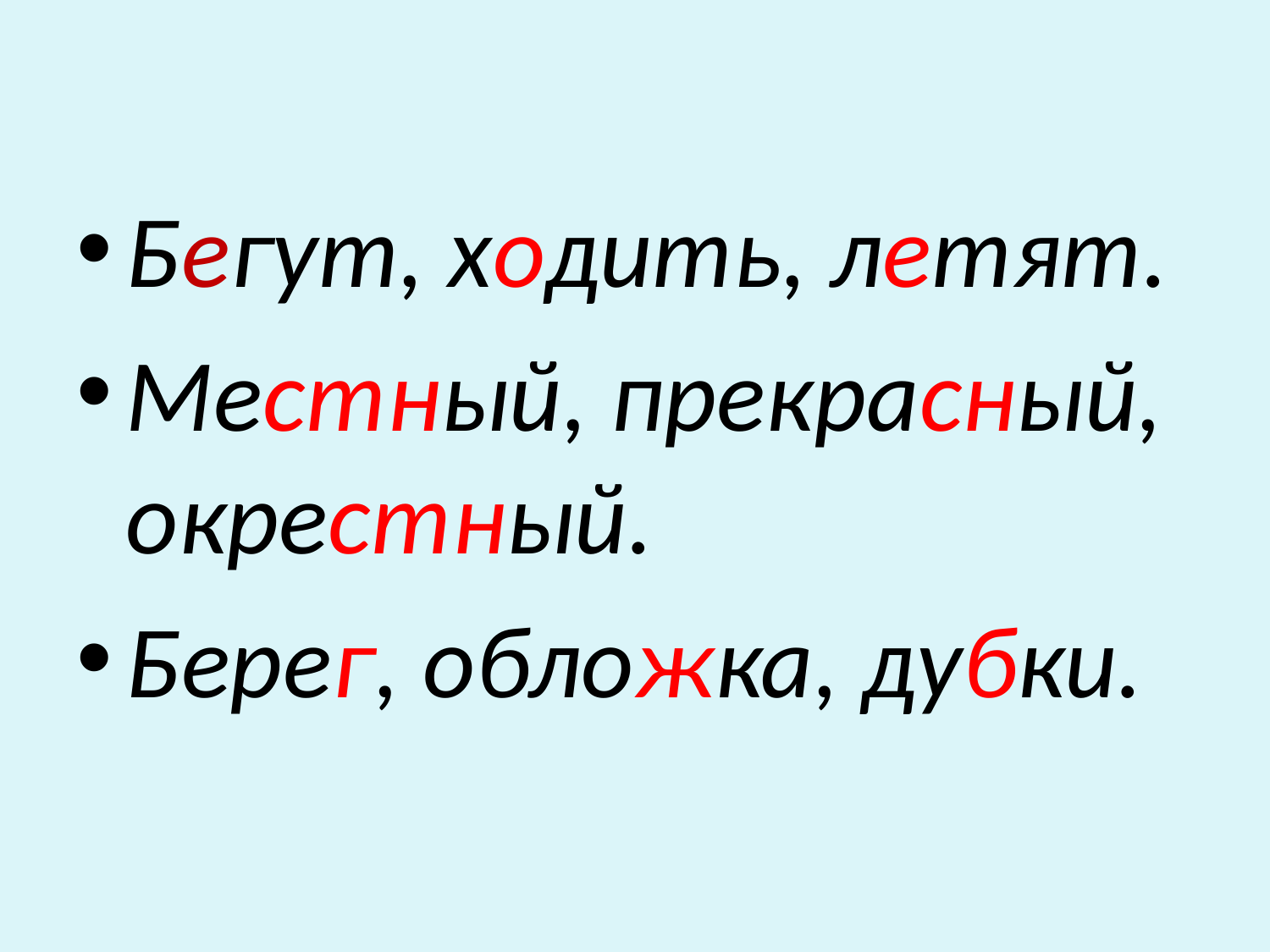

#
Бегут, ходить, летят.
Местный, прекрасный, окрестный.
Берег, обложка, дубки.